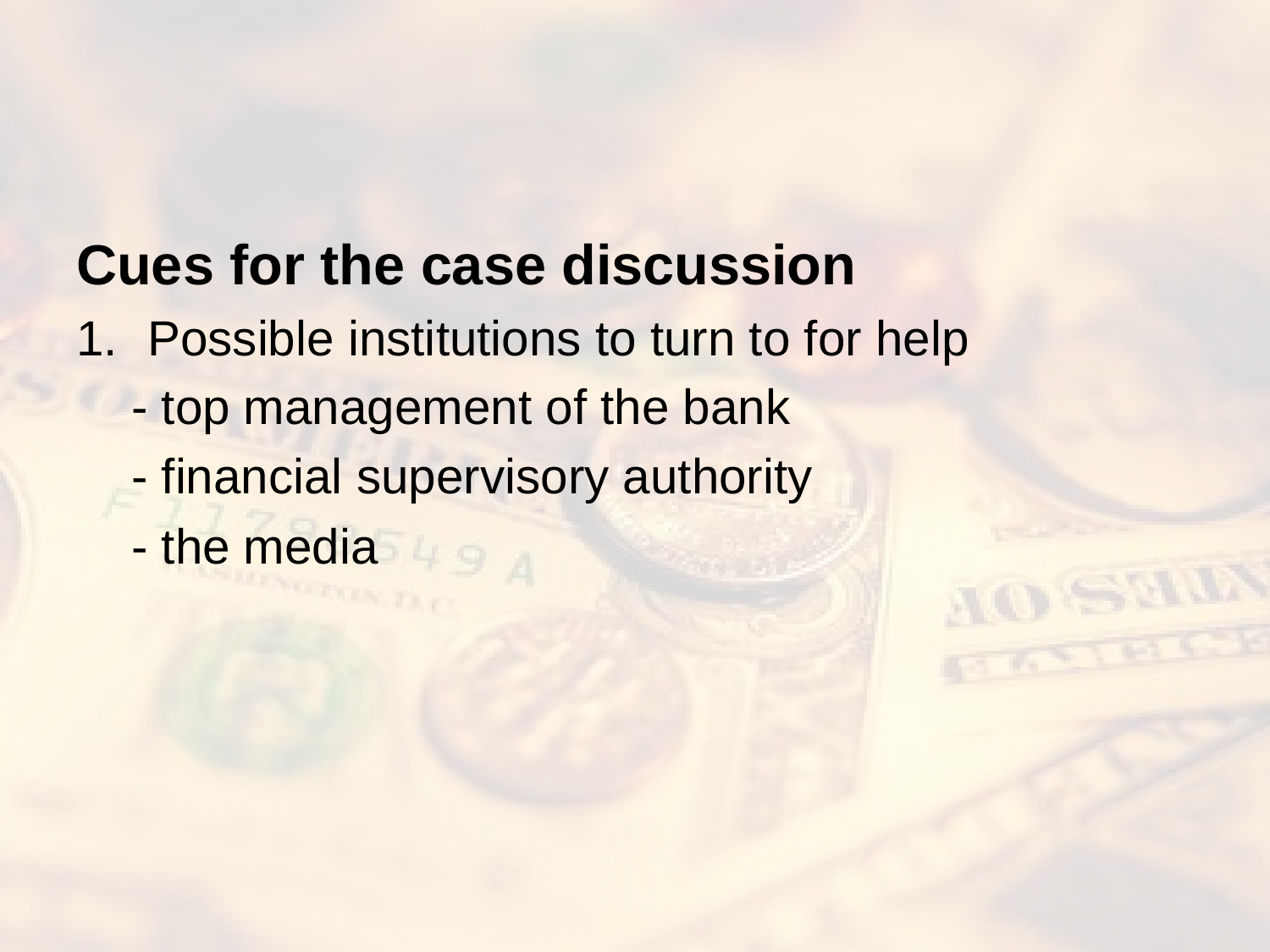

#
Cues for the case discussion
Possible institutions to turn to for help
    - top management of the bank
    - financial supervisory authority
    - the media